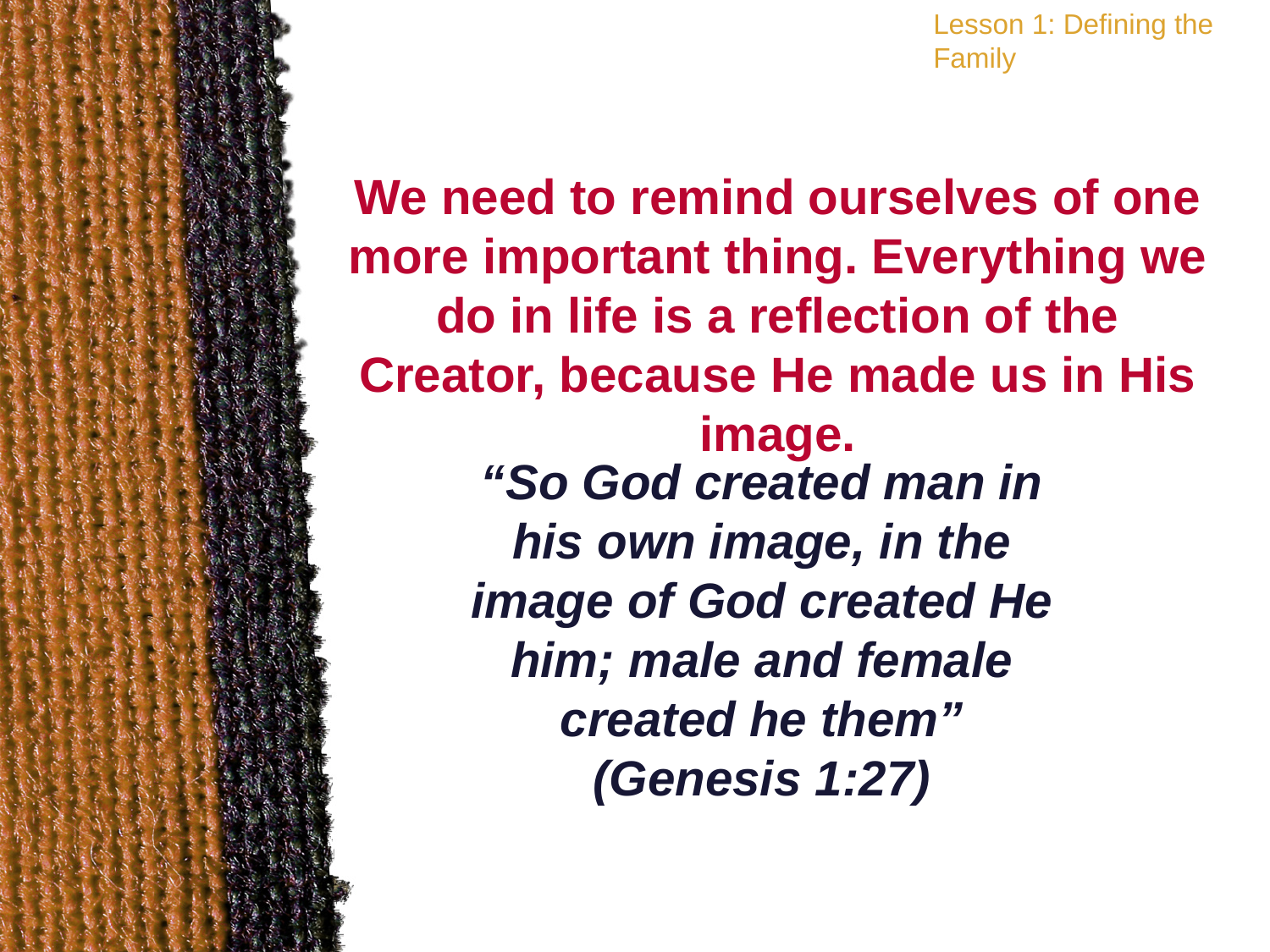

Lesson 1: Defining the Family
We need to remind ourselves of one more important thing. Everything we do in life is a reflection of the Creator, because He made us in His image.
“So God created man in his own image, in the image of God created He him; male and female created he them” (Genesis 1:27)